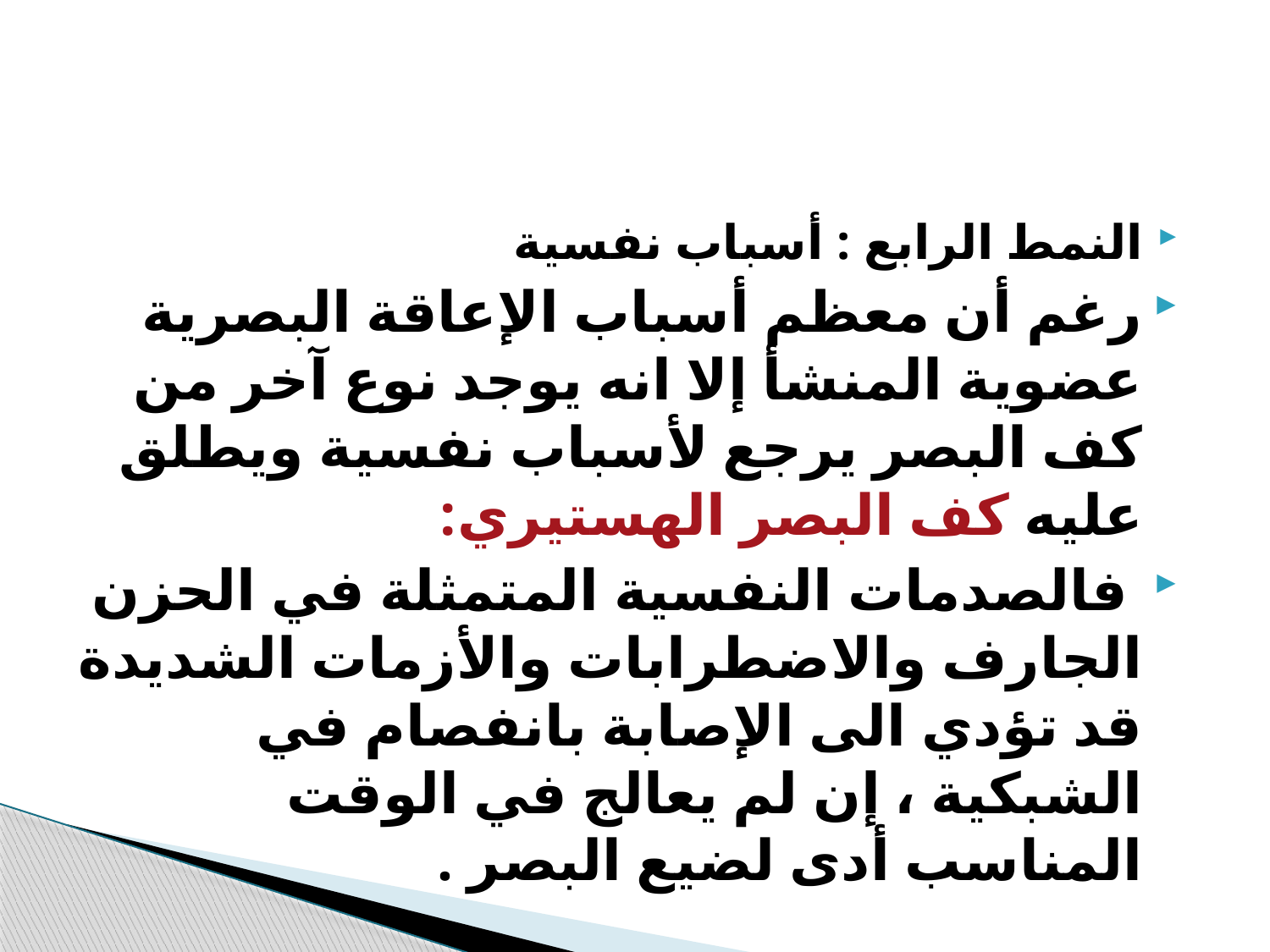

#
النمط الرابع : أسباب نفسية
رغم أن معظم أسباب الإعاقة البصرية عضوية المنشأ إلا انه يوجد نوع آخر من كف البصر يرجع لأسباب نفسية ويطلق عليه كف البصر الهستيري:
 فالصدمات النفسية المتمثلة في الحزن الجارف والاضطرابات والأزمات الشديدة قد تؤدي الى الإصابة بانفصام في الشبكية ، إن لم يعالج في الوقت المناسب أدى لضيع البصر .